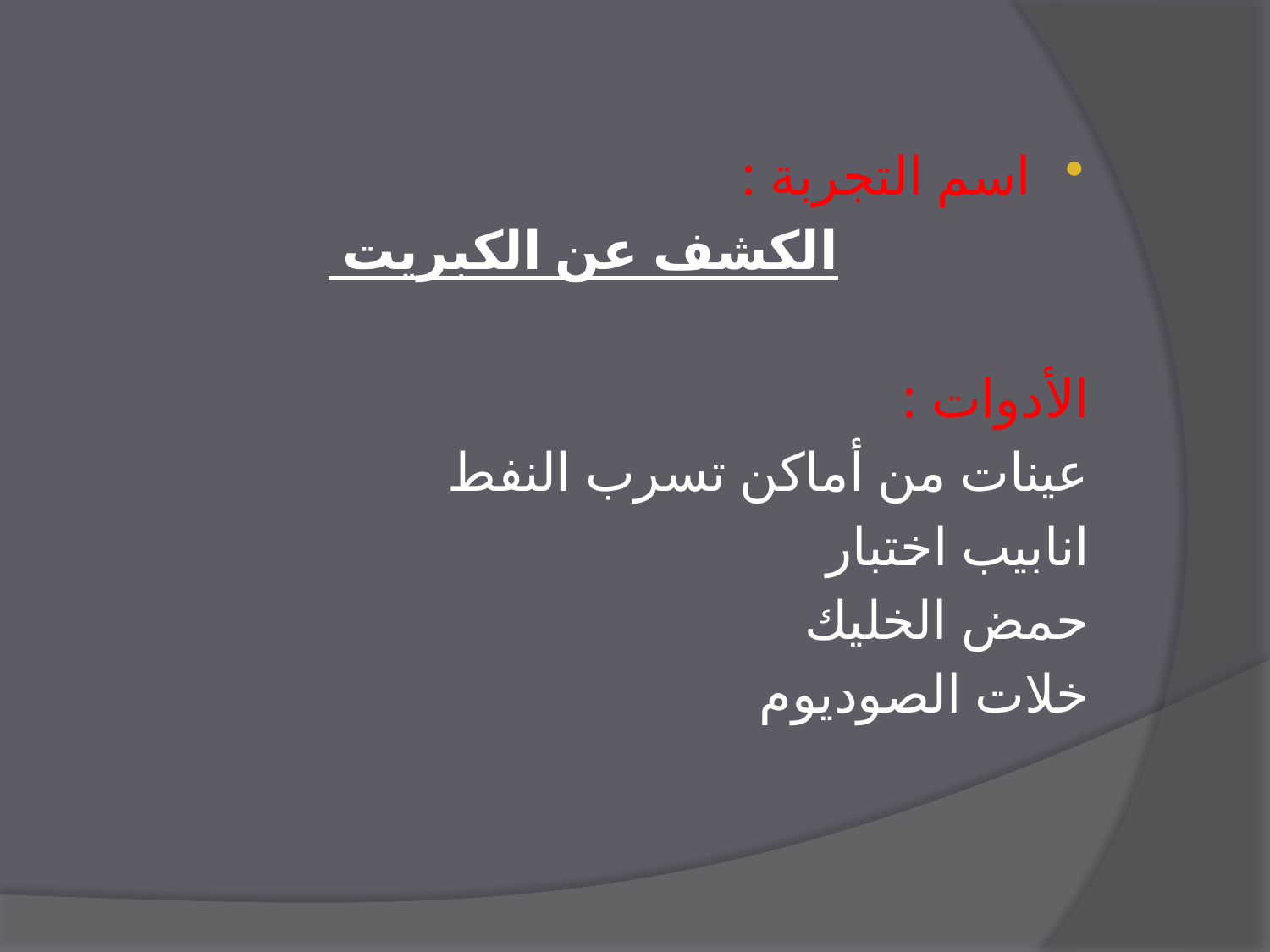

اسم التجربة :
الكشف عن الكبريت

الأدوات :
عينات من أماكن تسرب النفط
انابيب اختبار
حمض الخليك
خلات الصوديوم